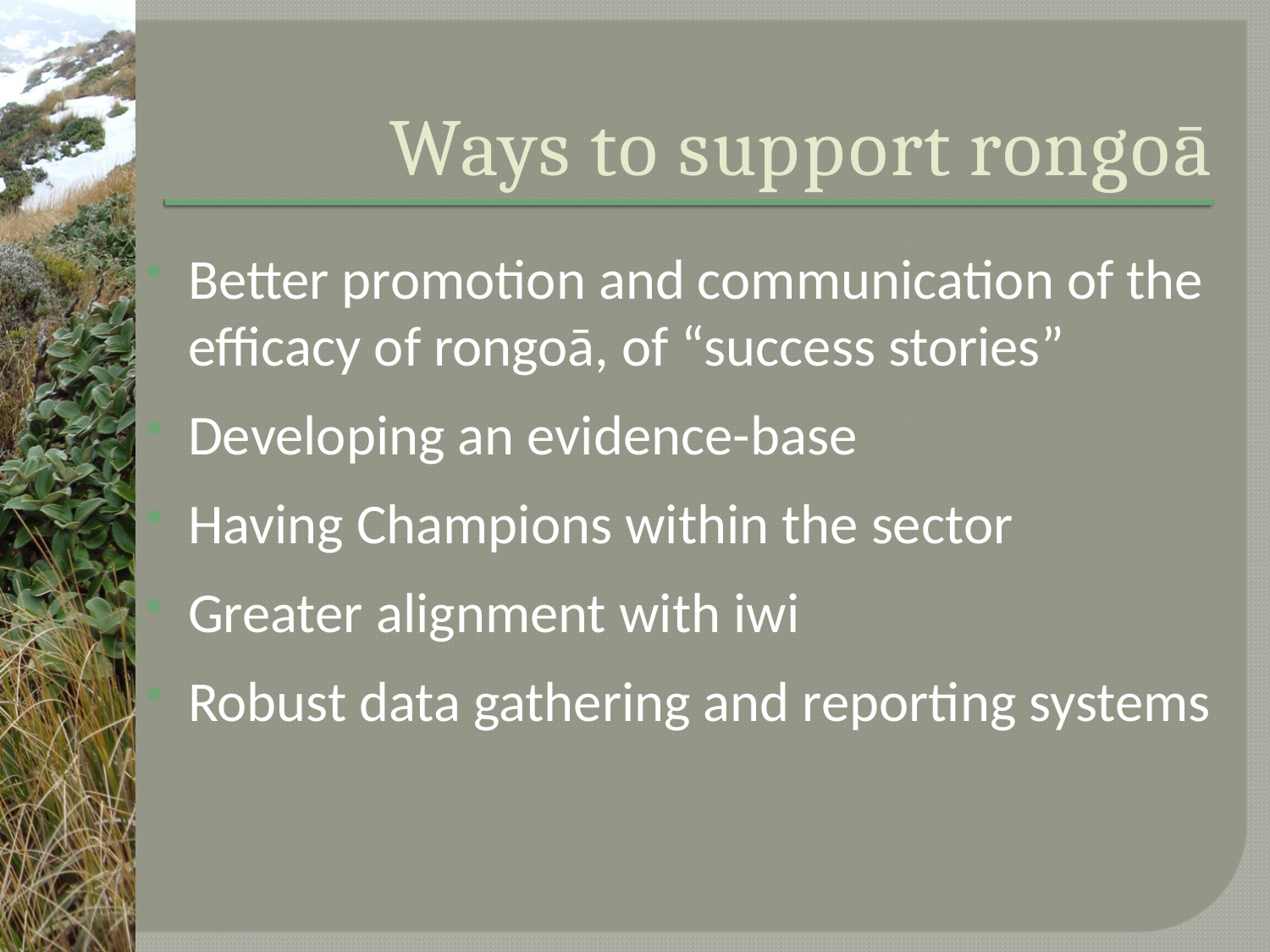

# Ways to support rongoā
Better promotion and communication of the efficacy of rongoā, of “success stories”

Developing an evidence-base

Having Champions within the sector

Greater alignment with iwi

Robust data gathering and reporting systems